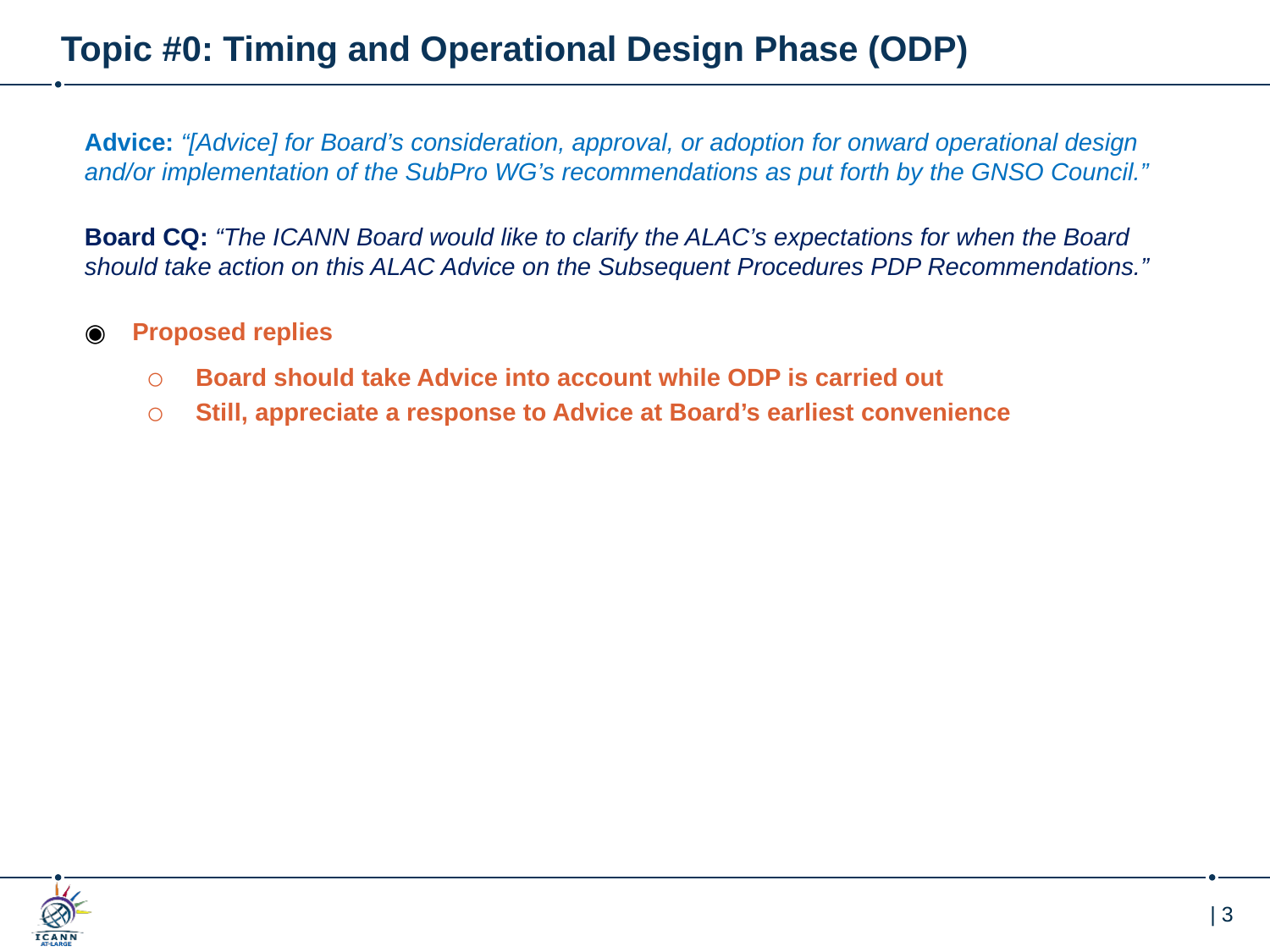

# Topic #0: Timing and Operational Design Phase (ODP)
Advice: “[Advice] for Board’s consideration, approval, or adoption for onward operational design and/or implementation of the SubPro WG’s recommendations as put forth by the GNSO Council.”
Board CQ: “The ICANN Board would like to clarify the ALAC’s expectations for when the Board should take action on this ALAC Advice on the Subsequent Procedures PDP Recommendations.”
Proposed replies
Board should take Advice into account while ODP is carried out
Still, appreciate a response to Advice at Board’s earliest convenience